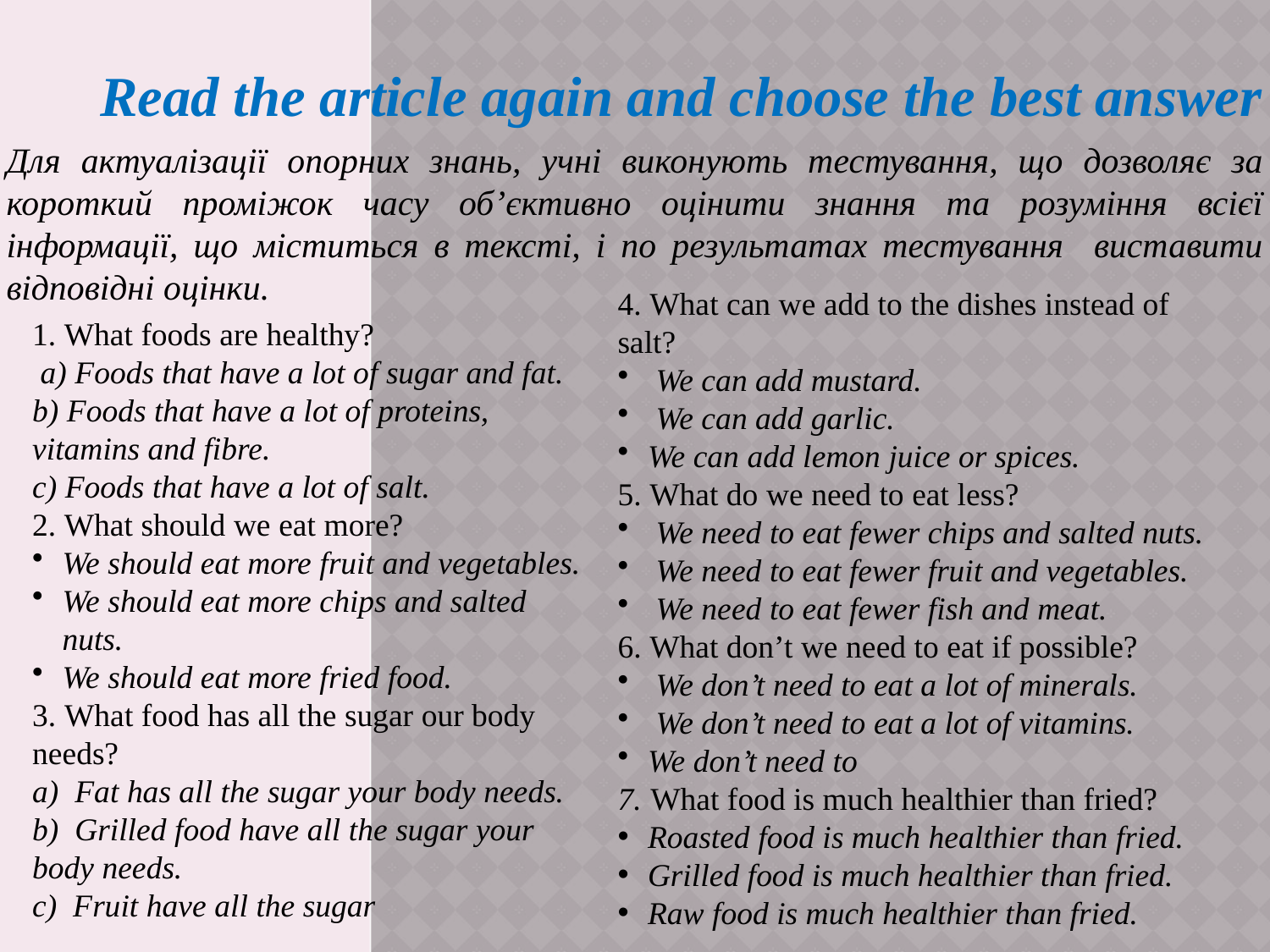

Read the article again and choose the best answer
Для актуалізації опорних знань, учні виконують тестування, що дозволяє за короткий проміжок часу об’єктивно оцінити знання та розуміння всієї інформації, що міститься в тексті, і по результатах тестування  виставити відповідні оцінки.

4. What can we add to the dishes instead of salt?
 We can add mustard.
 We can add garlic.
We can add lemon juice or spices.
5. What do we need to eat less?
 We need to eat fewer chips and salted nuts.
 We need to eat fewer fruit and vegetables.
 We need to eat fewer fish and meat.
6. What don’t we need to eat if possible?
 We don’t need to eat a lot of minerals.
 We don’t need to eat a lot of vitamins.
We don’t need to
7. What food is much healthier than fried?
Roasted food is much healthier than fried.
Grilled food is much healthier than fried.
Raw food is much healthier than fried.

1. What foods are healthy?
 a) Foods that have a lot of sugar and fat.
b) Foods that have a lot of proteins, vitamins and fibre.
c) Foods that have a lot of salt.
2. What should we eat more?
We should eat more fruit and vegetables.
We should eat more chips and salted nuts.
We should eat more fried food.
3. What food has all the sugar our body needs?
a)  Fat has all the sugar your body needs.
b)  Grilled food have all the sugar your body needs.
c)  Fruit have all the sugar